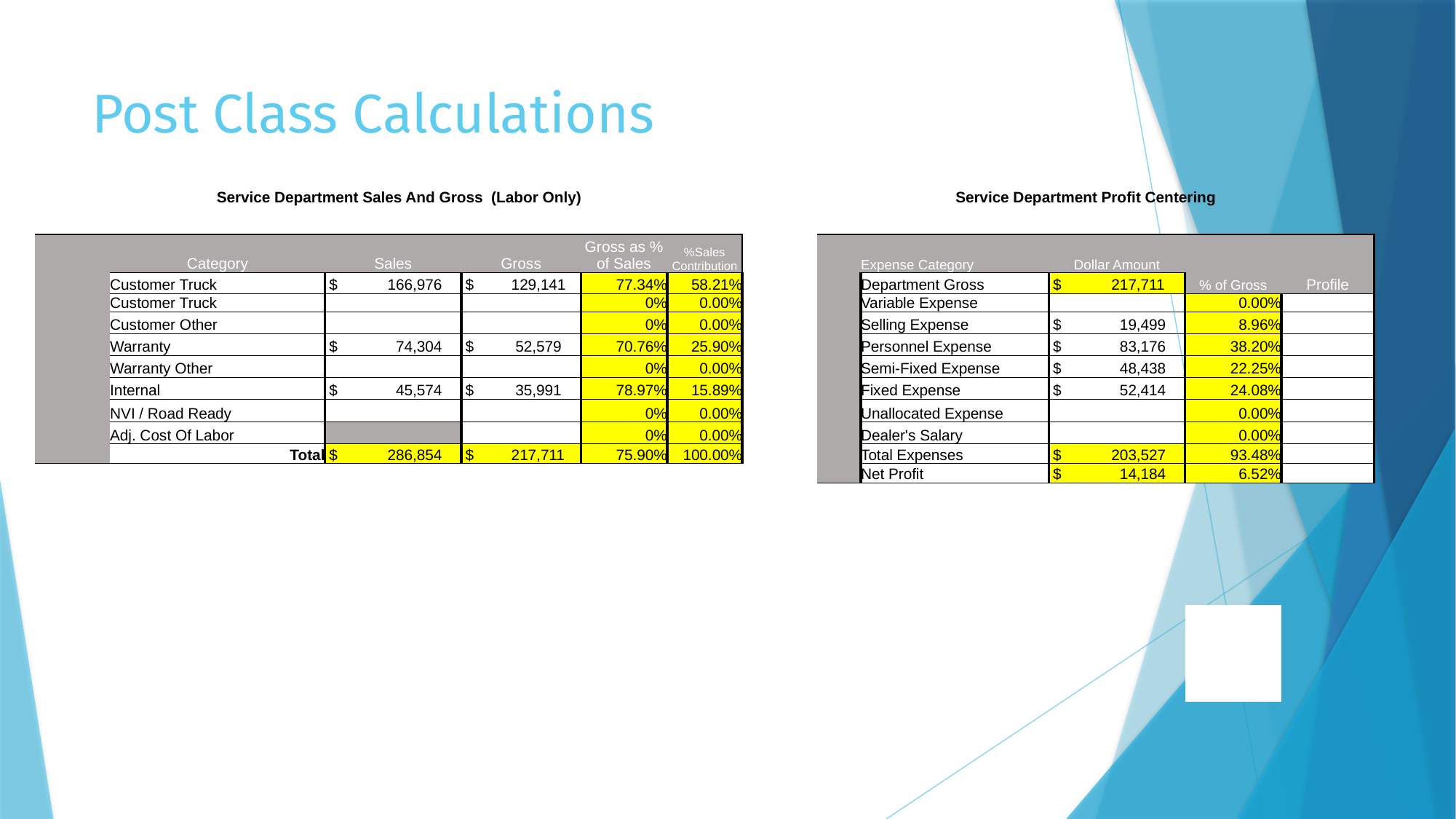

# Post Class Calculations
|  | Service Department Sales And Gross (Labor Only) |  |  |  |  |  | Service Department Profit Centering |  |  |  |  |
| --- | --- | --- | --- | --- | --- | --- | --- | --- | --- | --- | --- |
|  |  |  |  |  |  |  |  |  |  |  |  |
|  | Category | Sales | Gross | Gross as % of Sales | %Sales Contribution |  |  | Expense Category | Dollar Amount |  |  |
|  | Customer Truck | $ 166,976 | $ 129,141 | 77.34% | 58.21% |  |  | Department Gross | $ 217,711 | % of Gross | Profile |
|  | Customer Truck |  |  | 0% | 0.00% |  |  | Variable Expense |  | 0.00% |  |
|  | Customer Other |  |  | 0% | 0.00% |  |  | Selling Expense | $ 19,499 | 8.96% |  |
|  | Warranty | $ 74,304 | $ 52,579 | 70.76% | 25.90% |  |  | Personnel Expense | $ 83,176 | 38.20% |  |
|  | Warranty Other |  |  | 0% | 0.00% |  |  | Semi-Fixed Expense | $ 48,438 | 22.25% |  |
|  | Internal | $ 45,574 | $ 35,991 | 78.97% | 15.89% |  |  | Fixed Expense | $ 52,414 | 24.08% |  |
|  | NVI / Road Ready |  |  | 0% | 0.00% |  |  | Unallocated Expense |  | 0.00% |  |
|  | Adj. Cost Of Labor |  |  | 0% | 0.00% |  |  | Dealer's Salary |  | 0.00% |  |
|  | Total | $ 286,854 | $ 217,711 | 75.90% | 100.00% |  |  | Total Expenses | $ 203,527 | 93.48% |  |
|  |  |  |  |  |  |  |  | Net Profit | $ 14,184 | 6.52% |  |
|  |  |  |  |  |  |  |  |  |  |  |  |
|  |  |  |  |  |  |  |  |  |  |  |  |
|  |  |  |  |  |  |  |  |  |  |  |  |
|  |  |  |  |  |  |  |  |  |  |  |  |
|  |  |  |  |  |  |  |  |  |  |  |  |
|  |  |  |  |  |  |  |  |  |  |  |  |
|  |  |  |  |  |  |  |  |  |  |  |  |
|  |  |  |  |  |  |  |  |  |  |  |  |
|  |  |  |  |  |  |  |  |  |  |  |  |
|  |  |  |  |  |  |  |  |  |  |  |  |
|  |  |  |  |  |  |  |  |  |  |  |  |